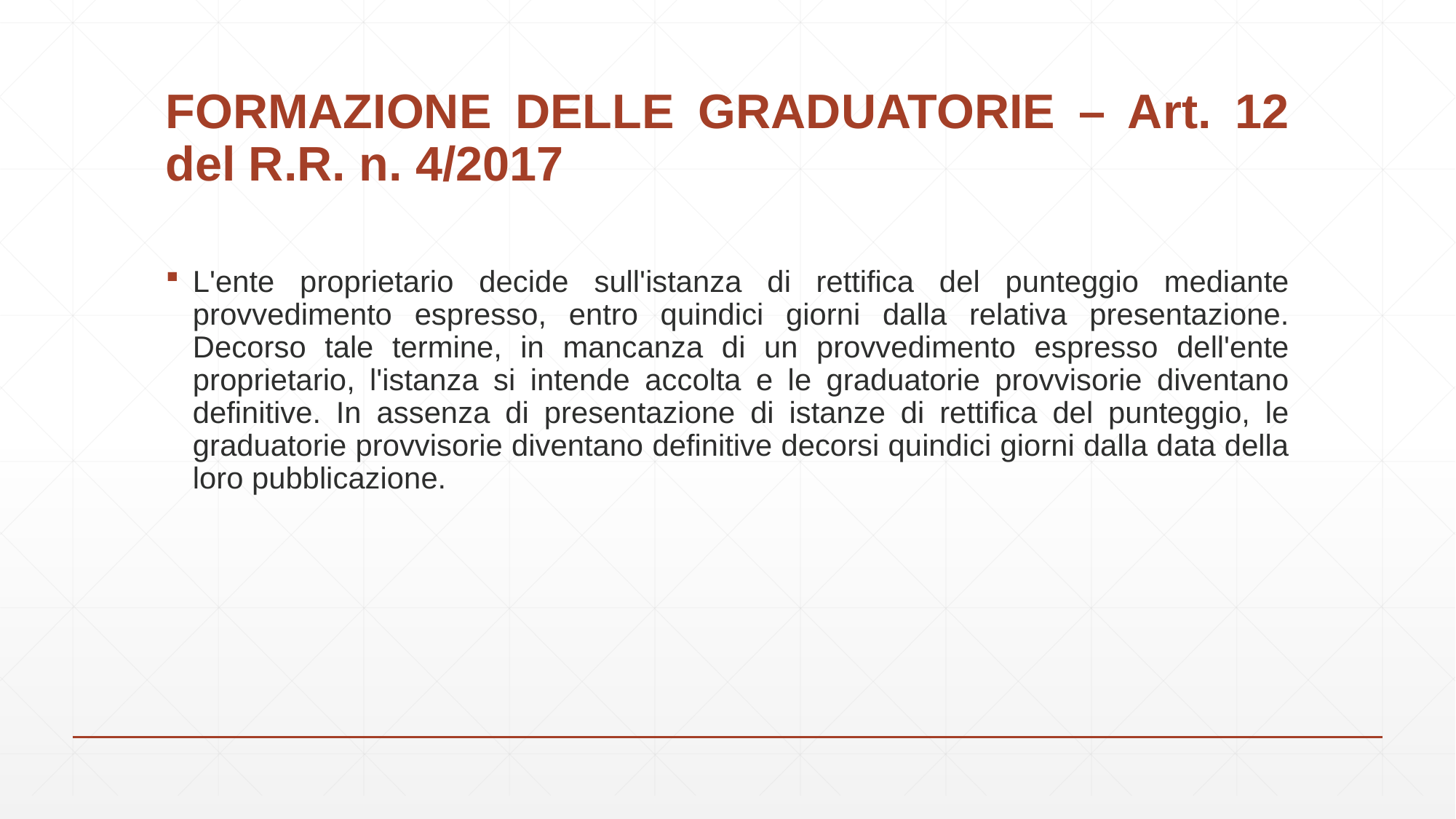

# FORMAZIONE DELLE GRADUATORIE – Art. 12 del R.R. n. 4/2017

L'ente proprietario decide sull'istanza di rettifica del punteggio mediante provvedimento espresso, entro quindici giorni dalla relativa presentazione. Decorso tale termine, in mancanza di un provvedimento espresso dell'ente proprietario, l'istanza si intende accolta e le graduatorie provvisorie diventano definitive. In assenza di presentazione di istanze di rettifica del punteggio, le graduatorie provvisorie diventano definitive decorsi quindici giorni dalla data della loro pubblicazione.